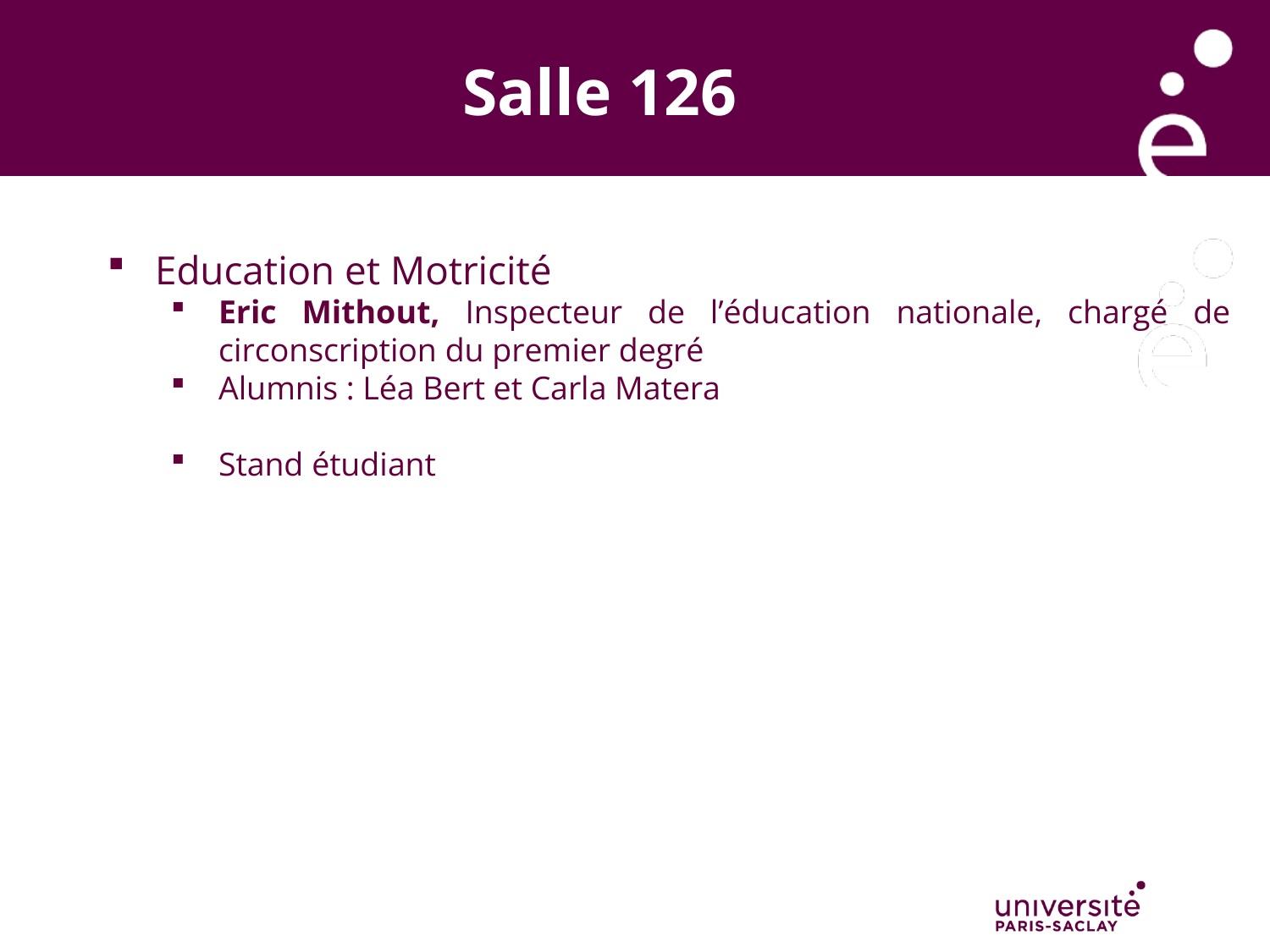

Salle 126
Education et Motricité
Eric Mithout, Inspecteur de l’éducation nationale, chargé de circonscription du premier degré
Alumnis : Léa Bert et Carla Matera

Stand étudiant